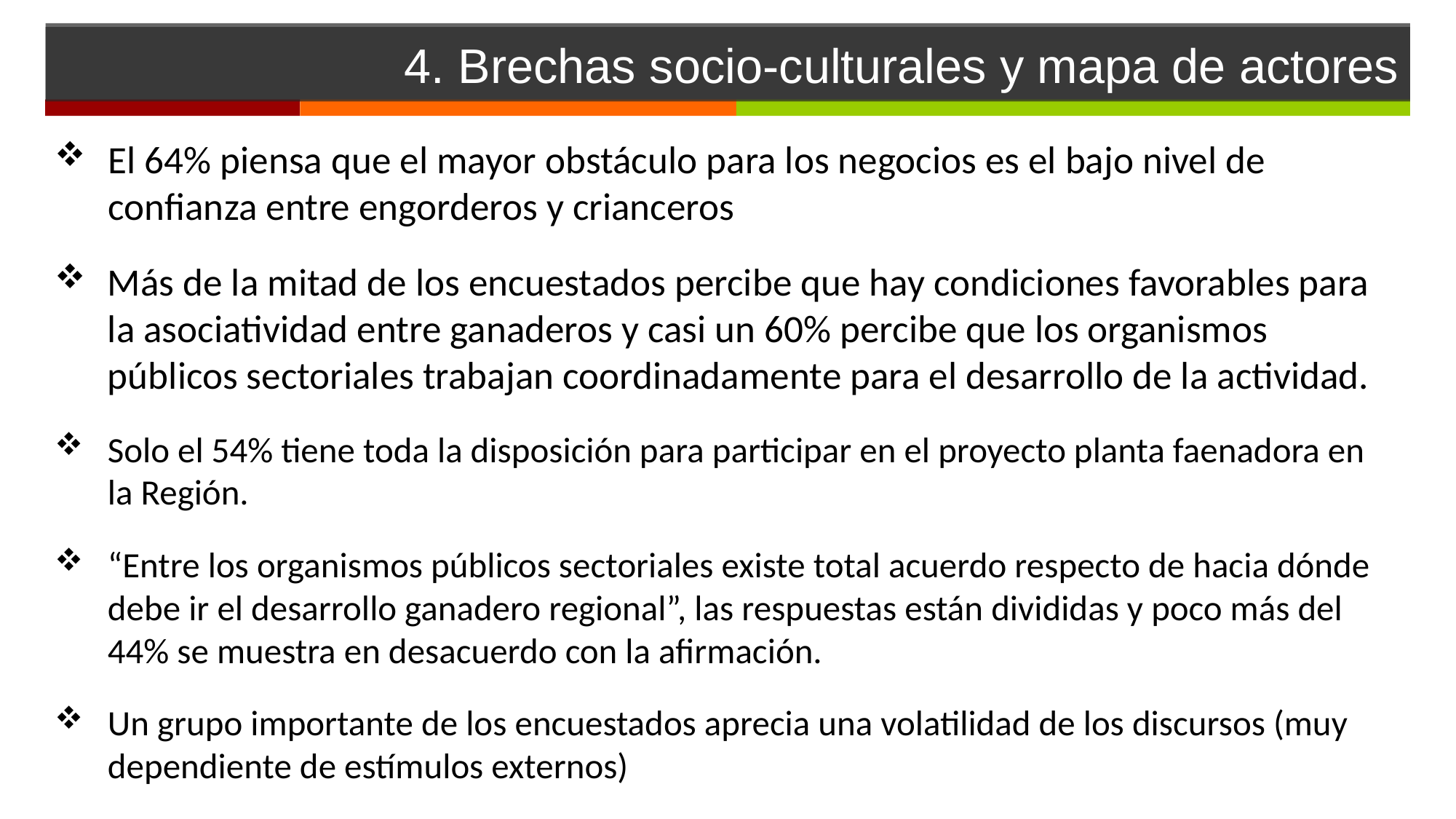

# 4. Brechas socio-culturales y mapa de actores
El 64% piensa que el mayor obstáculo para los negocios es el bajo nivel de confianza entre engorderos y crianceros
Más de la mitad de los encuestados percibe que hay condiciones favorables para la asociatividad entre ganaderos y casi un 60% percibe que los organismos públicos sectoriales trabajan coordinadamente para el desarrollo de la actividad.
Solo el 54% tiene toda la disposición para participar en el proyecto planta faenadora en la Región.
“Entre los organismos públicos sectoriales existe total acuerdo respecto de hacia dónde debe ir el desarrollo ganadero regional”, las respuestas están divididas y poco más del 44% se muestra en desacuerdo con la afirmación.
Un grupo importante de los encuestados aprecia una volatilidad de los discursos (muy dependiente de estímulos externos)